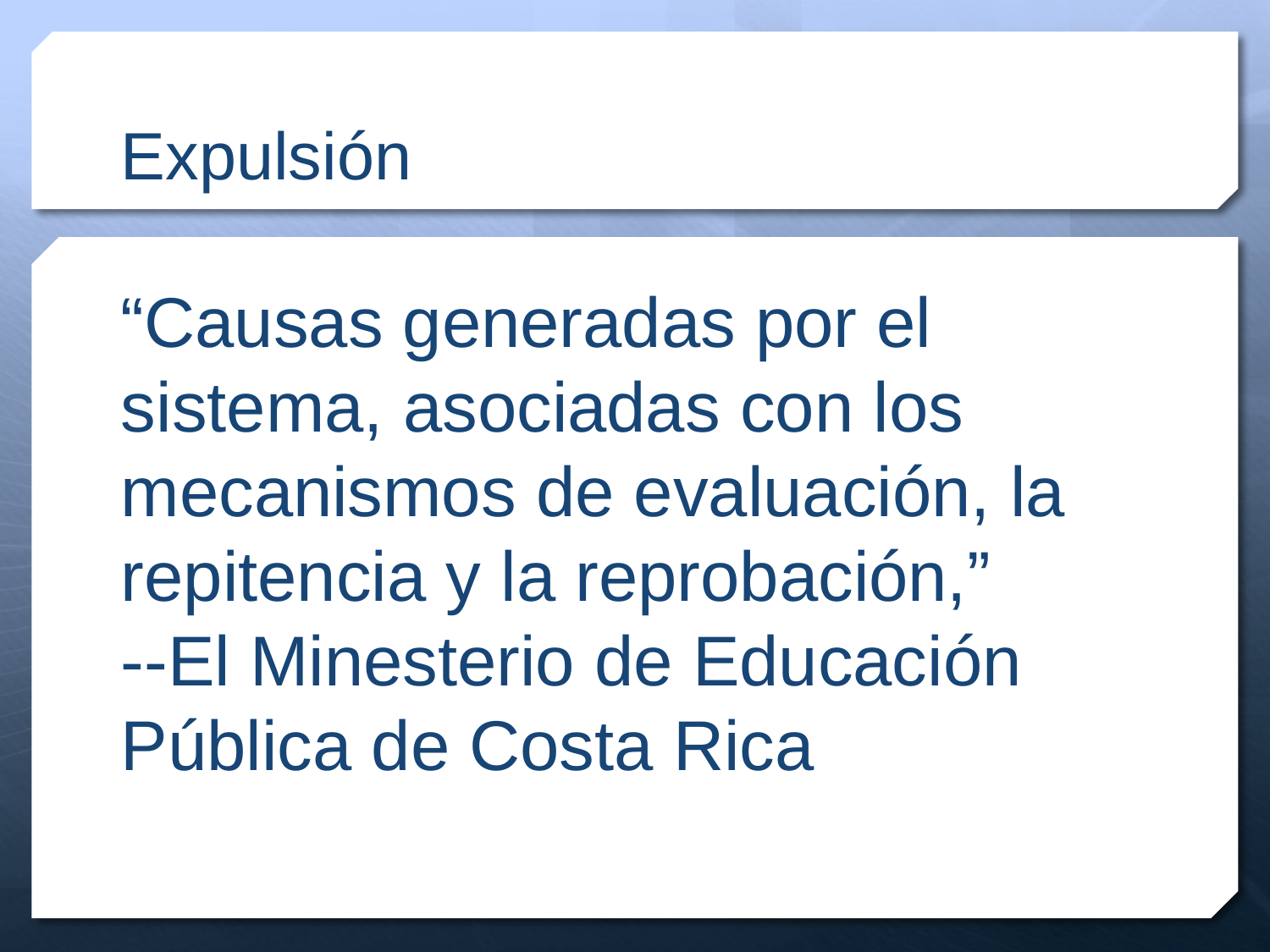

# Expulsión
“Causas generadas por el sistema, asociadas con los mecanismos de evaluación, la repitencia y la reprobación,”
--El Minesterio de Educación Pública de Costa Rica